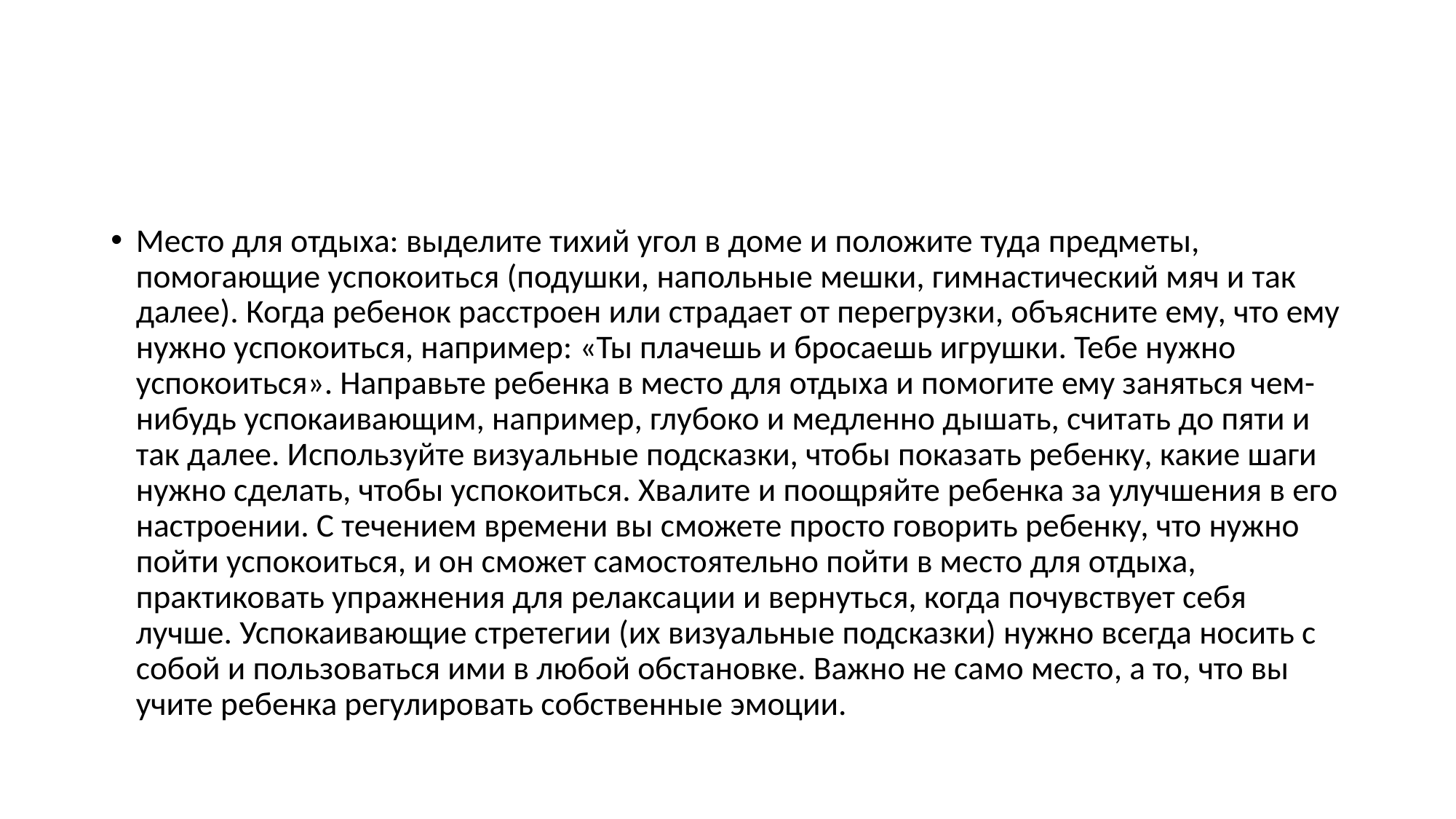

#
Место для отдыха: выделите тихий угол в доме и положите туда предметы, помогающие успокоиться (подушки, напольные мешки, гимнастический мяч и так далее). Когда ребенок расстроен или страдает от перегрузки, объясните ему, что ему нужно успокоиться, например: «Ты плачешь и бросаешь игрушки. Тебе нужно успокоиться». Направьте ребенка в место для отдыха и помогите ему заняться чем-нибудь успокаивающим, например, глубоко и медленно дышать, считать до пяти и так далее. Используйте визуальные подсказки, чтобы показать ребенку, какие шаги нужно сделать, чтобы успокоиться. Хвалите и поощряйте ребенка за улучшения в его настроении. С течением времени вы сможете просто говорить ребенку, что нужно пойти успокоиться, и он сможет самостоятельно пойти в место для отдыха, практиковать упражнения для релаксации и вернуться, когда почувствует себя лучше. Успокаивающие стретегии (их визуальные подсказки) нужно всегда носить с собой и пользоваться ими в любой обстановке. Важно не само место, а то, что вы учите ребенка регулировать собственные эмоции.